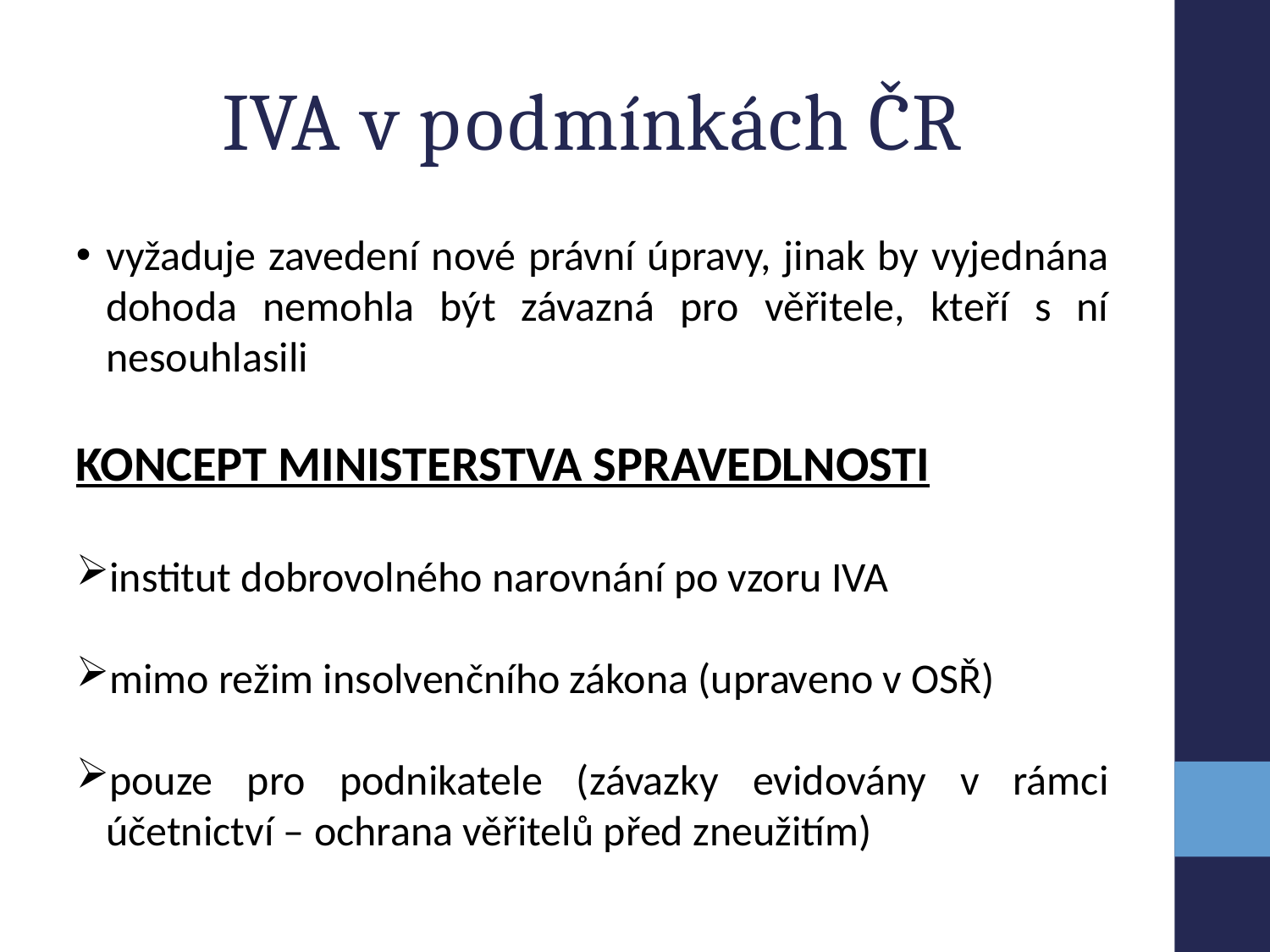

IVA v podmínkách ČR
vyžaduje zavedení nové právní úpravy, jinak by vyjednána dohoda nemohla být závazná pro věřitele, kteří s ní nesouhlasili

KONCEPT MINISTERSTVA SPRAVEDLNOSTI

institut dobrovolného narovnání po vzoru IVA

mimo režim insolvenčního zákona (upraveno v OSŘ)

pouze pro podnikatele (závazky evidovány v rámci účetnictví – ochrana věřitelů před zneužitím)